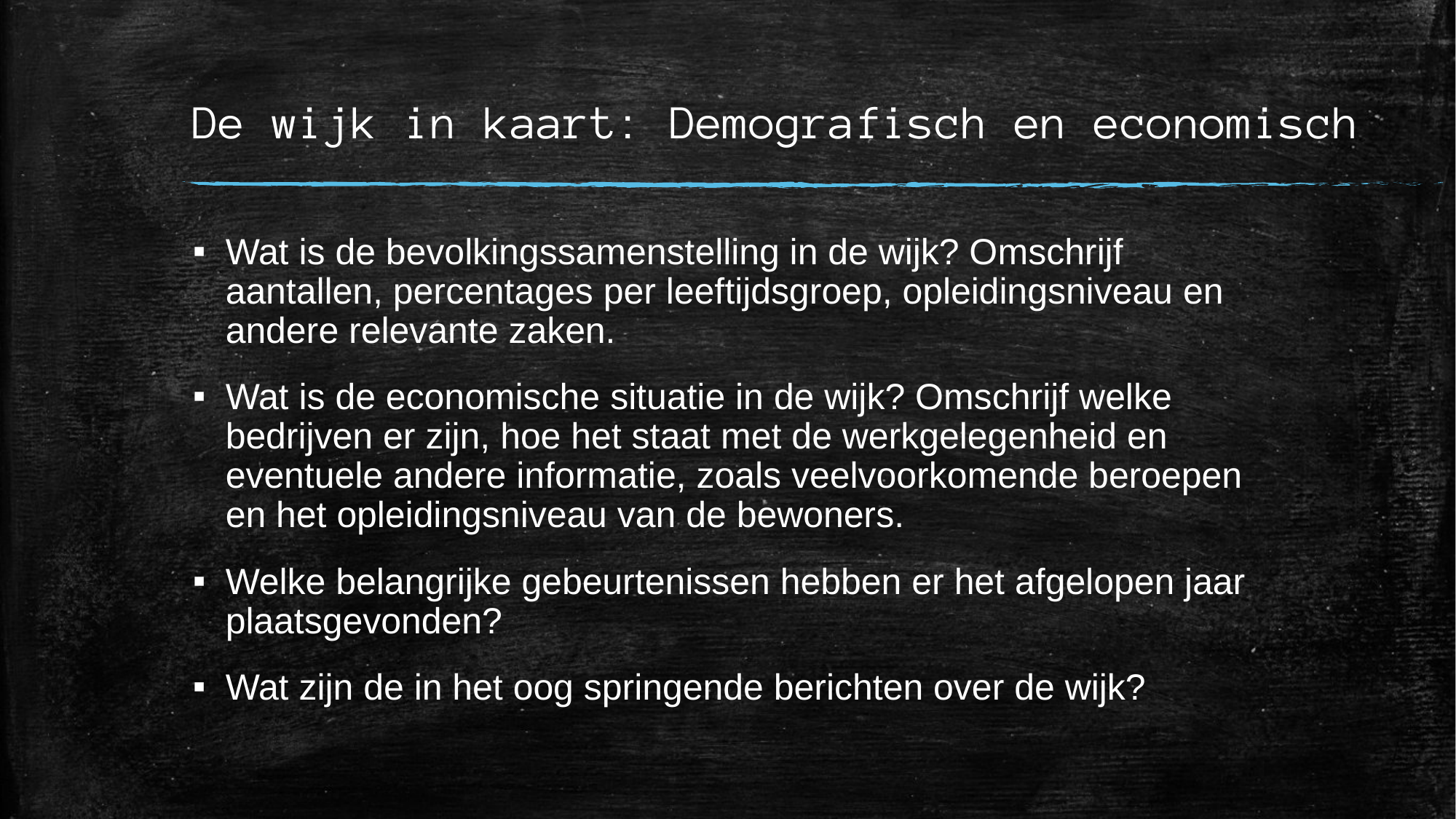

# De wijk in kaart: Demografisch en economisch
Wat is de bevolkingssamenstelling in de wijk? Omschrijf aantallen, percentages per leeftijdsgroep, opleidingsniveau en andere relevante zaken.
Wat is de economische situatie in de wijk? Omschrijf welke bedrijven er zijn, hoe het staat met de werkgelegenheid en eventuele andere informatie, zoals veelvoorkomende beroepen en het opleidingsniveau van de bewoners.
Welke belangrijke gebeurtenissen hebben er het afgelopen jaar plaatsgevonden?
Wat zijn de in het oog springende berichten over de wijk?